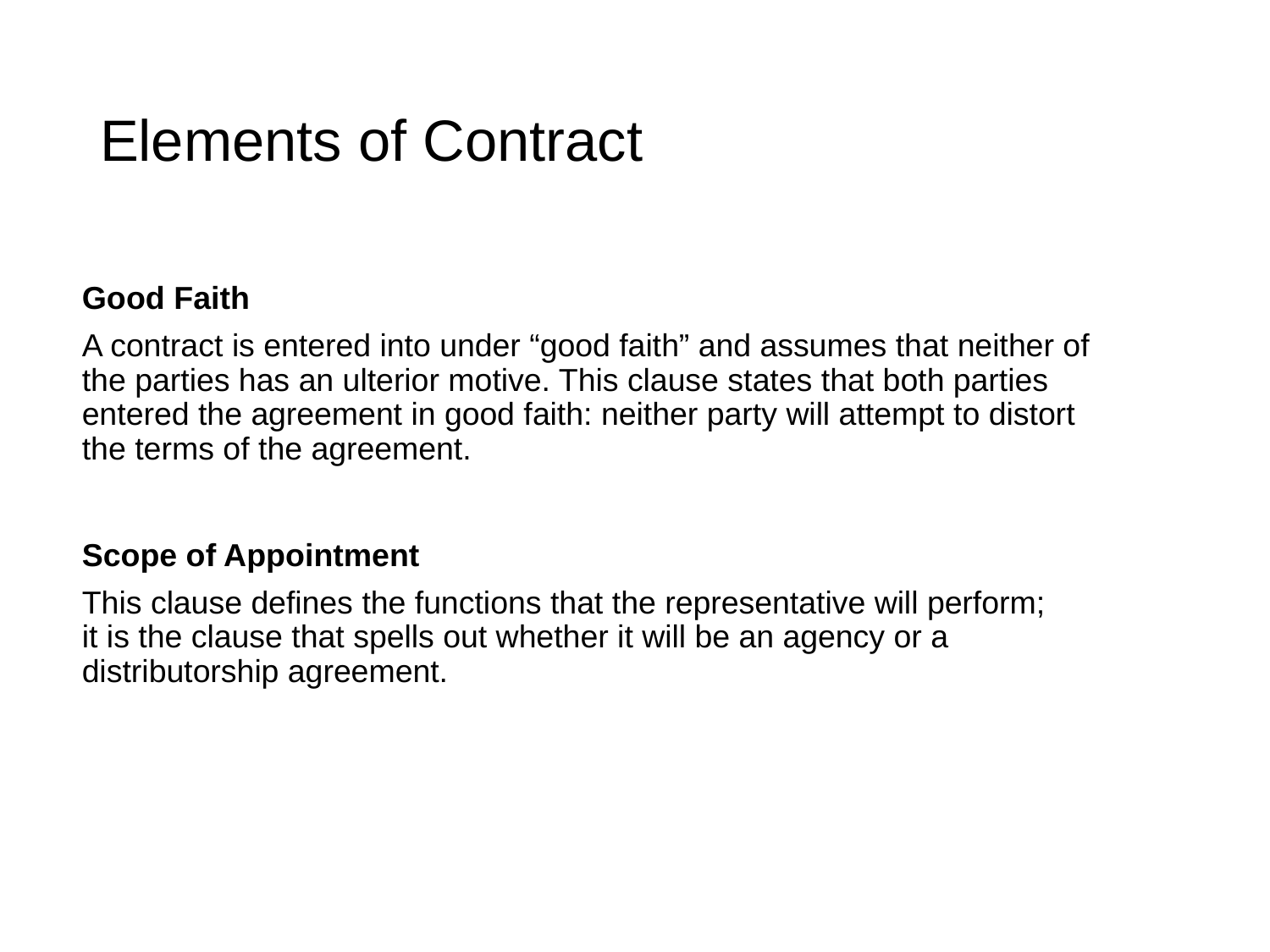

# Elements of Contract
Good Faith
A contract is entered into under “good faith” and assumes that neither of the parties has an ulterior motive. This clause states that both parties entered the agreement in good faith: neither party will attempt to distort the terms of the agreement.
Scope of Appointment
This clause defines the functions that the representative will perform; it is the clause that spells out whether it will be an agency or a distributorship agreement.